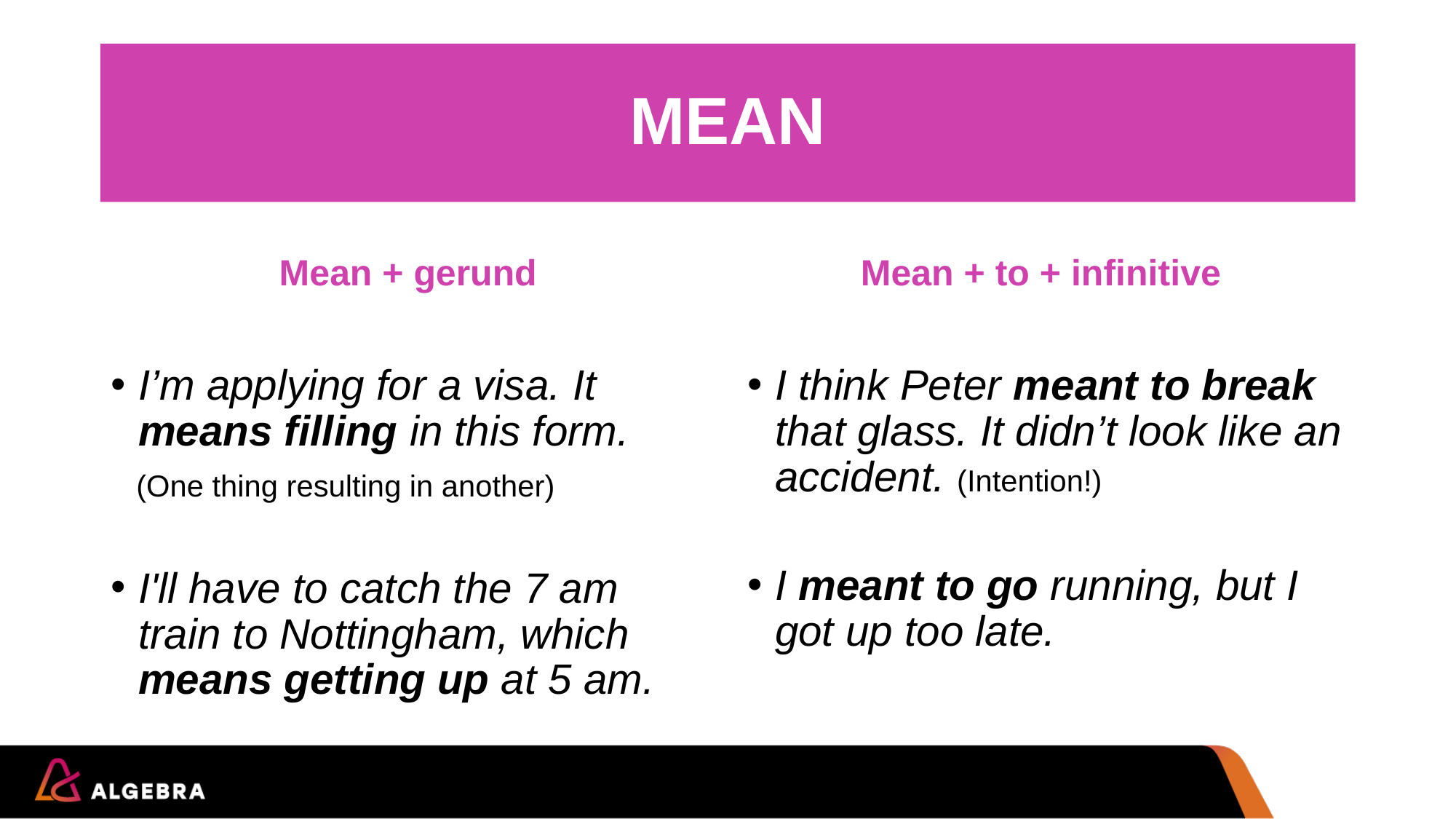

# MEAN
Mean + gerund
Mean + to + infinitive

I’m applying for a visa. It means filling in this form.
   (One thing resulting in another)

I'll have to catch the 7 am train to Nottingham, which means getting up at 5 am.

I think Peter meant to break that glass. It didn’t look like an accident. (Intention!)

I meant to go running, but I got up too late.